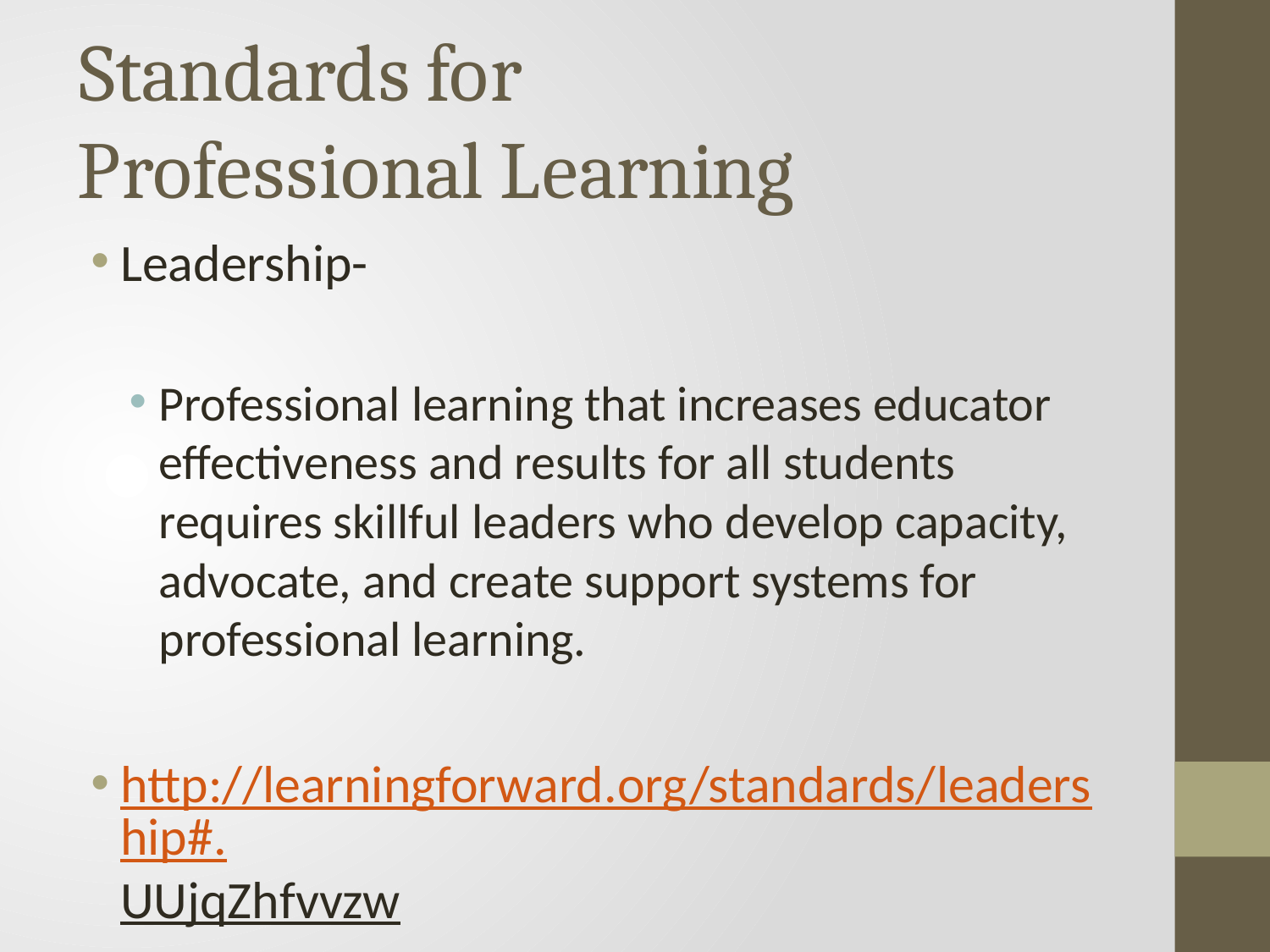

# Standards for Professional Learning
Leadership-

Professional learning that increases educator effectiveness and results for all students requires skillful leaders who develop capacity, advocate, and create support systems for professional learning.

http://learningforward.org/standards/leadership#.UUjqZhfvvzw